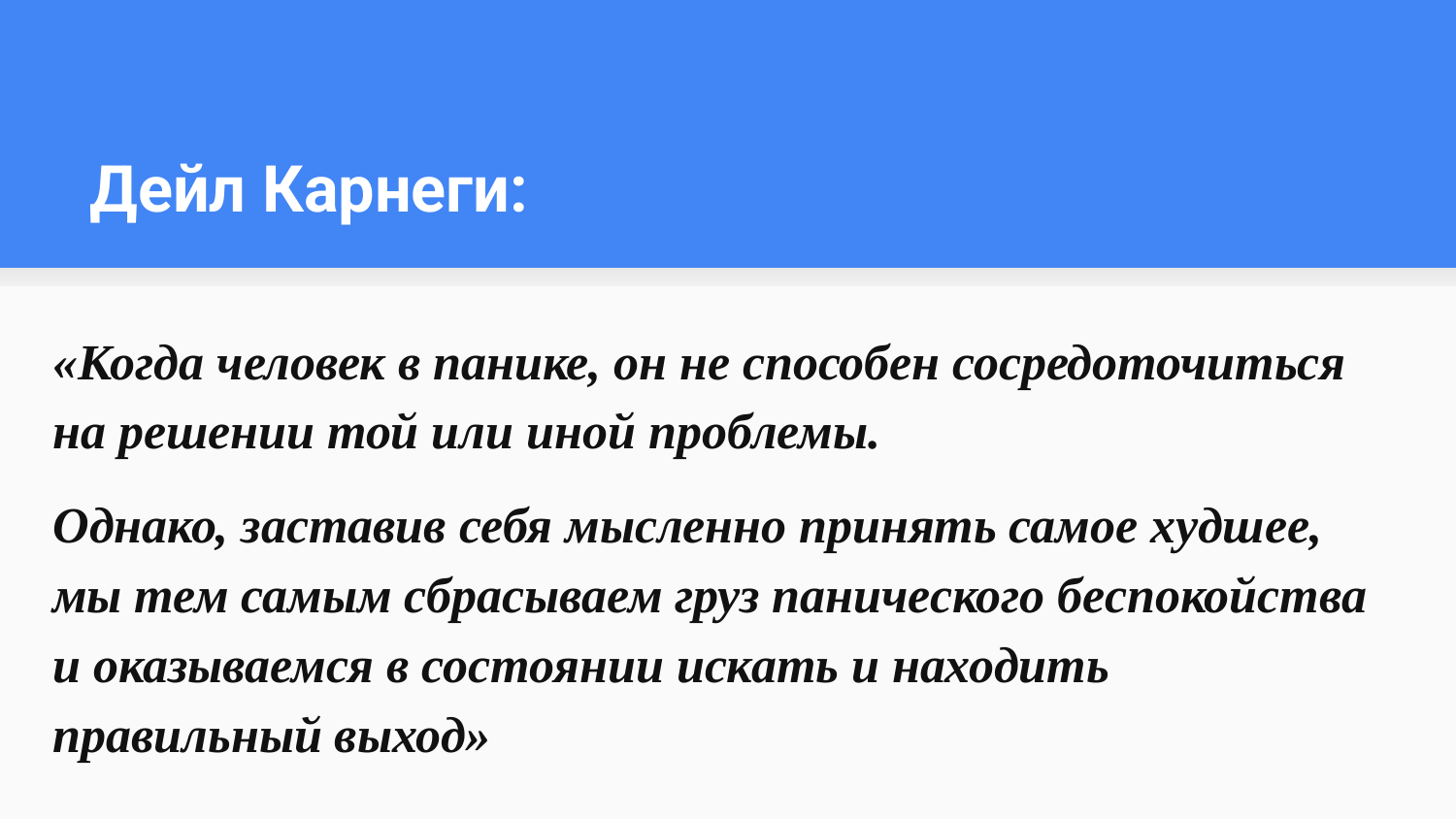

# Дейл Карнеги:
«Когда человек в панике, он не способен сосредоточиться на решении той или иной проблемы.
Однако, заставив себя мысленно принять самое худшее, мы тем самым сбрасываем груз панического беспокойства и оказываемся в состоянии искать и находить правильный выход»